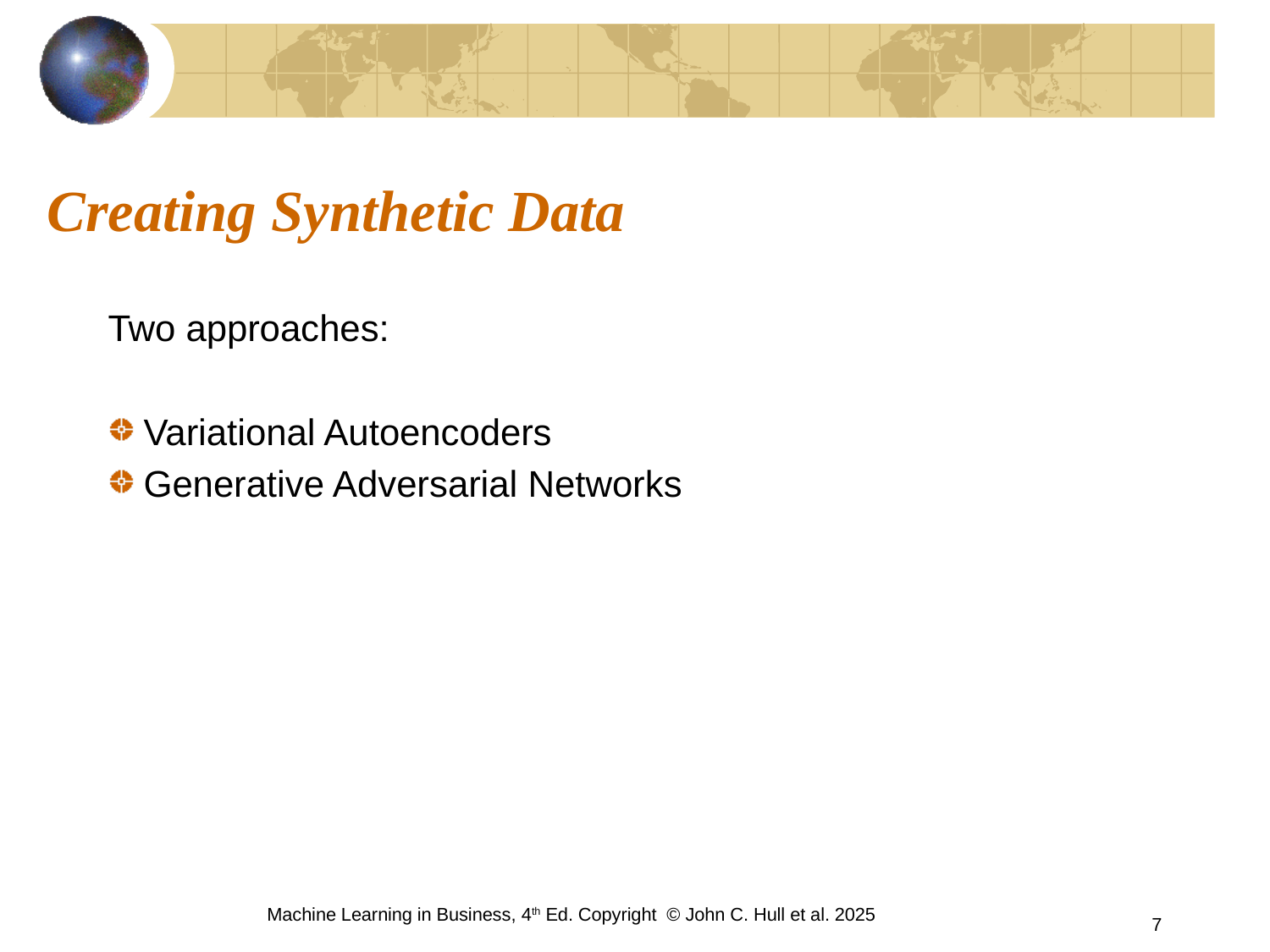

# Creating Synthetic Data
Two approaches:

Variational Autoencoders
Generative Adversarial Networks
Machine Learning in Business, 4th Ed. Copyright  © John C. Hull et al. 2025
7